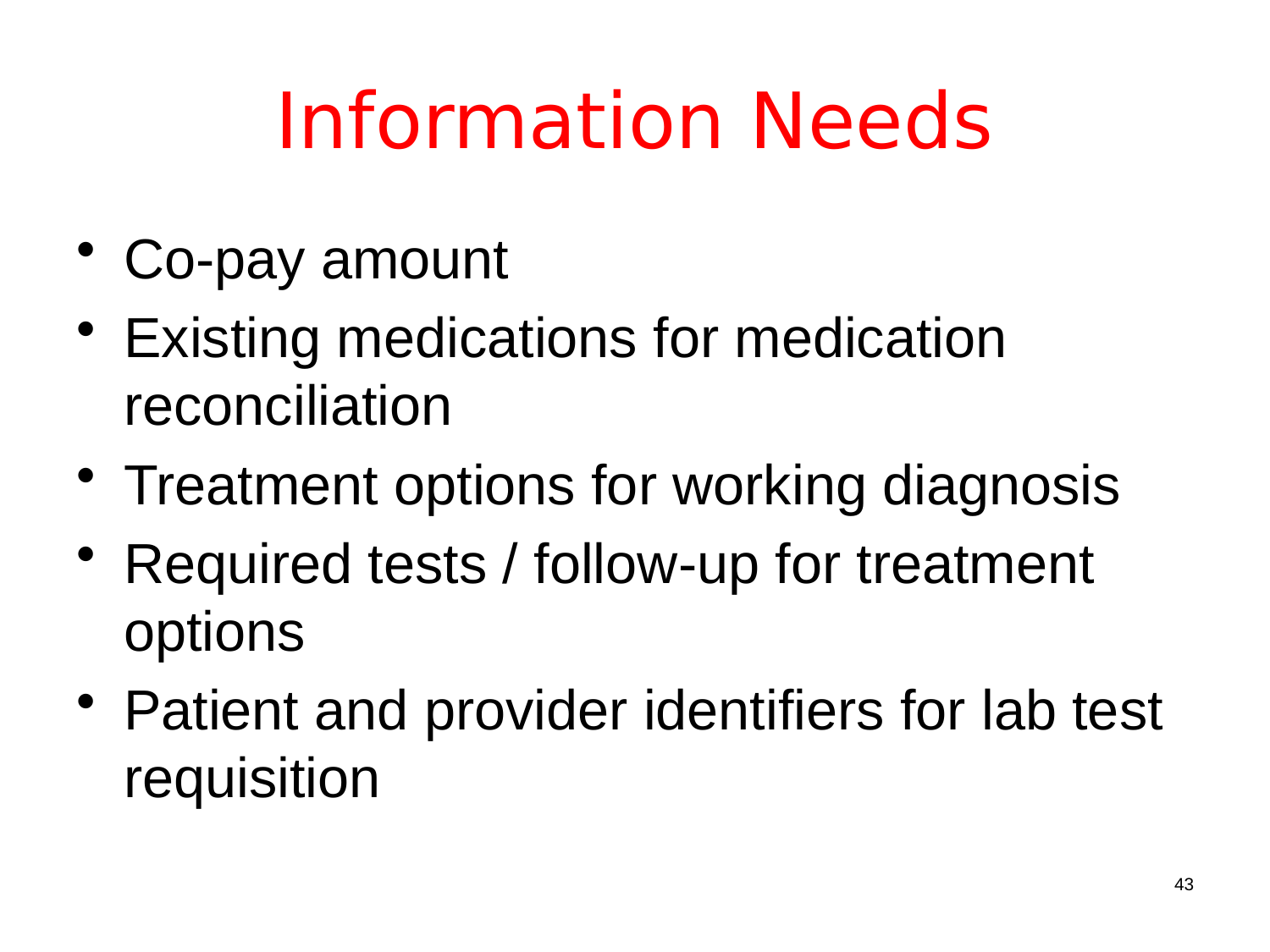

# Information Needs
Co-pay amount
Existing medications for medication reconciliation
Treatment options for working diagnosis
Required tests / follow-up for treatment options
Patient and provider identifiers for lab test requisition
43